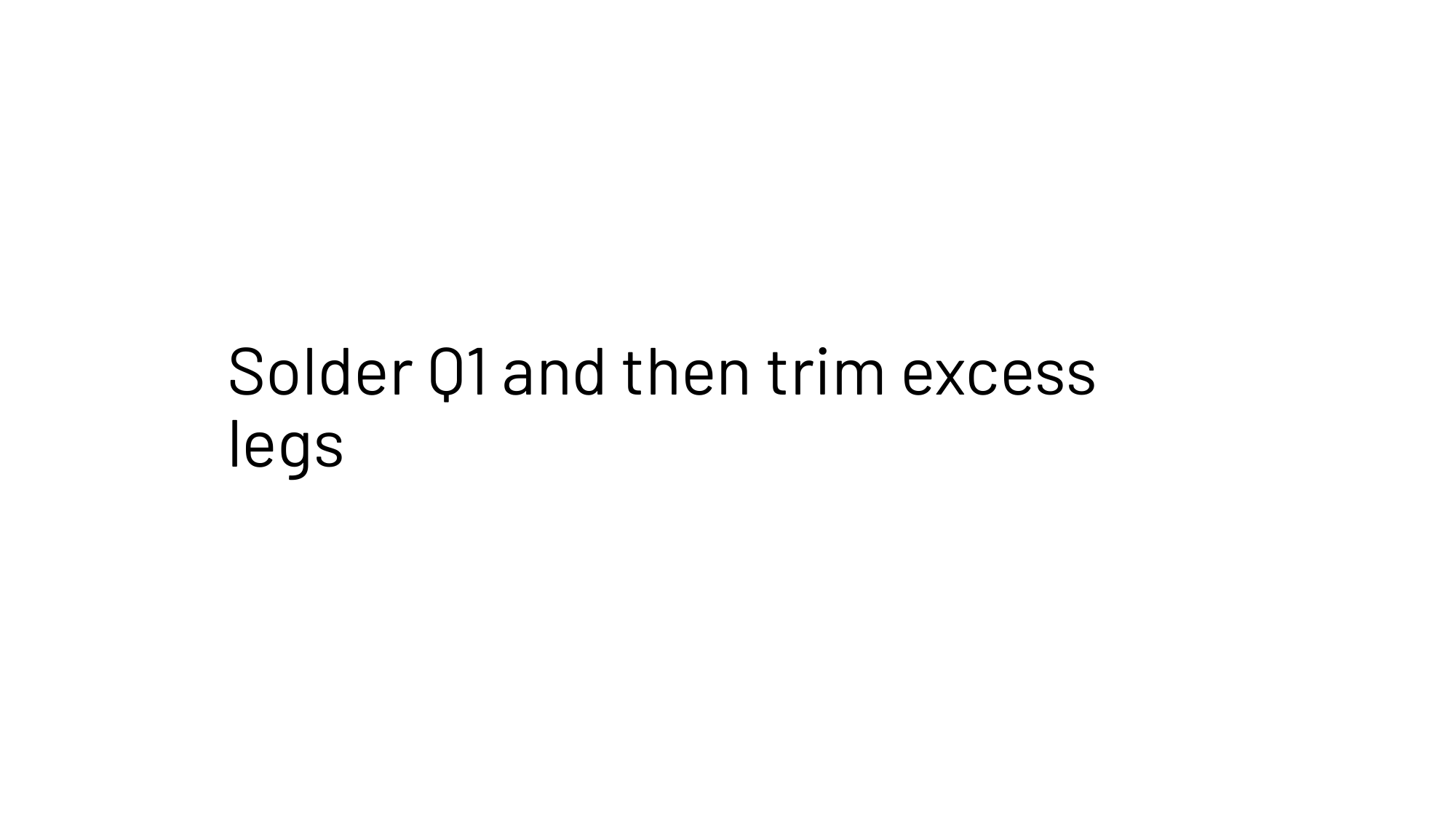

# Solder Q1 and then trim excess legs